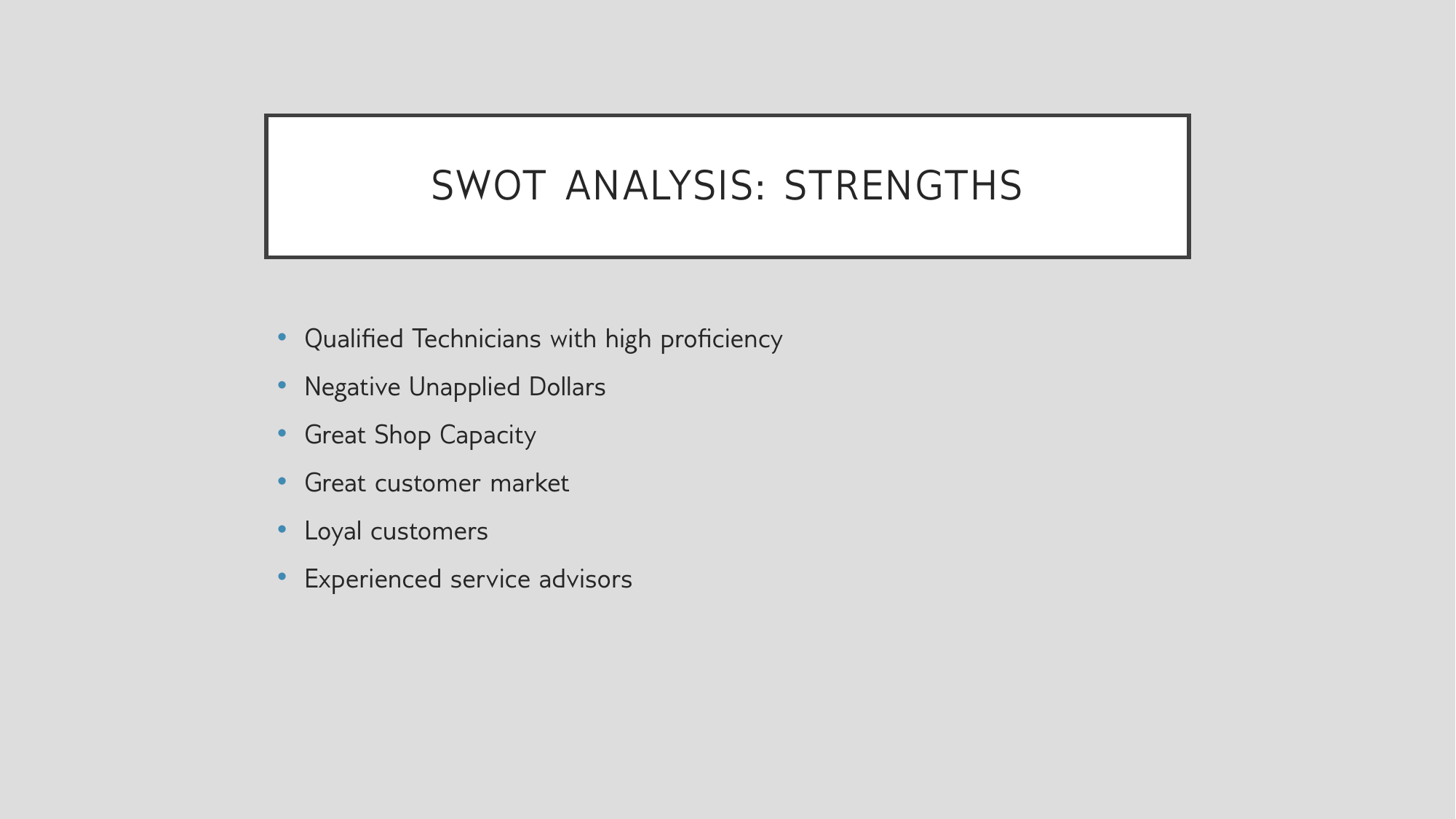

# SWOT Analysis: Strengths
Qualified Technicians with high proficiency
Negative Unapplied Dollars
Great Shop Capacity
Great customer market
Loyal customers
Experienced service advisors